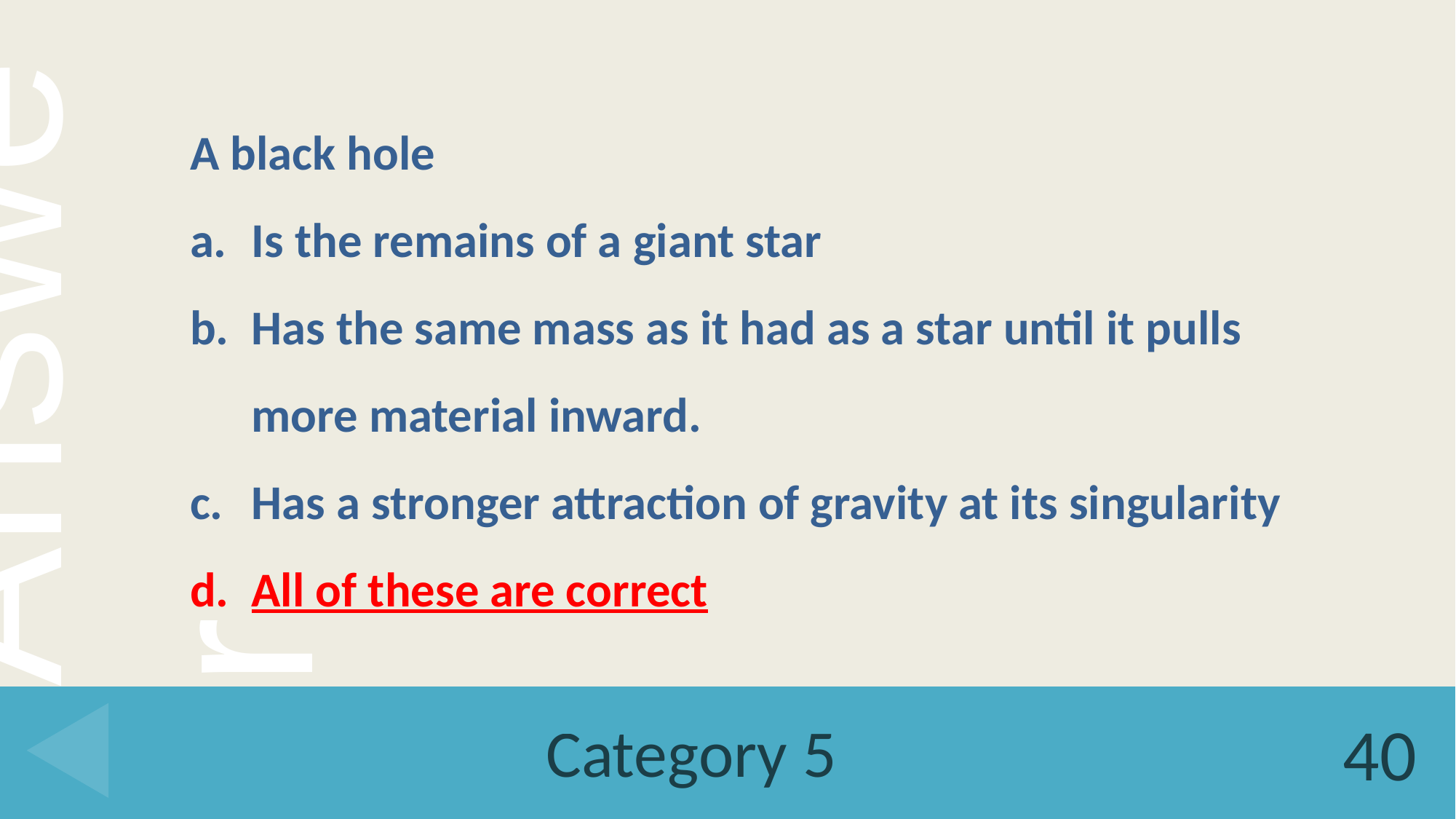

A black hole
Is the remains of a giant star
Has the same mass as it had as a star until it pulls more material inward.
Has a stronger attraction of gravity at its singularity
All of these are correct
# Category 5
40